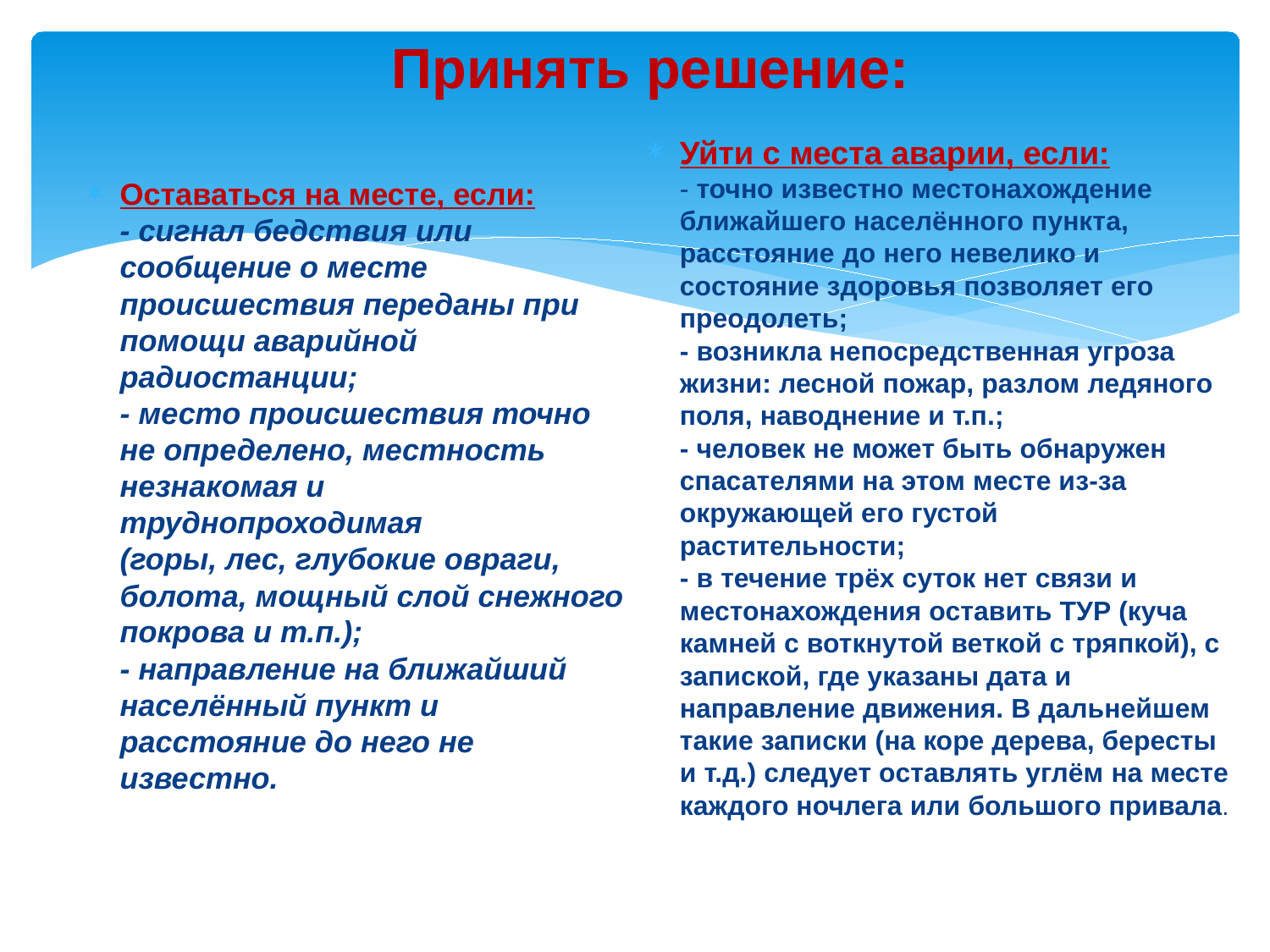

# Принять решение:

Оставаться на месте, если: 
- сигнал бедствия или сообщение о месте происшествия переданы при помощи аварийной радиостанции; 
- место происшествия точно не определено, местность незнакомая и труднопроходимая 
(горы, лес, глубокие овраги, болота, мощный слой снежного покрова и т.п.); 
- направление на ближайший населённый пункт и расстояние до него не известно.
Уйти с места аварии, если: 
- точно известно местонахождение ближайшего населённого пункта, расстояние до него невелико и состояние здоровья позволяет его преодолеть; 
- возникла непосредственная угроза жизни: лесной пожар, разлом ледяного поля, наводнение и т.п.; 
- человек не может быть обнаружен спасателями на этом месте из-за окружающей его густой растительности; 
- в течение трёх суток нет связи и местонахождения оставить ТУР (куча камней с воткнутой веткой с тряпкой), с запиской, где указаны дата и направление движения. В дальнейшем такие записки (на коре дерева, бересты и т.д.) следует оставлять углём на месте каждого ночлега или большого привала.